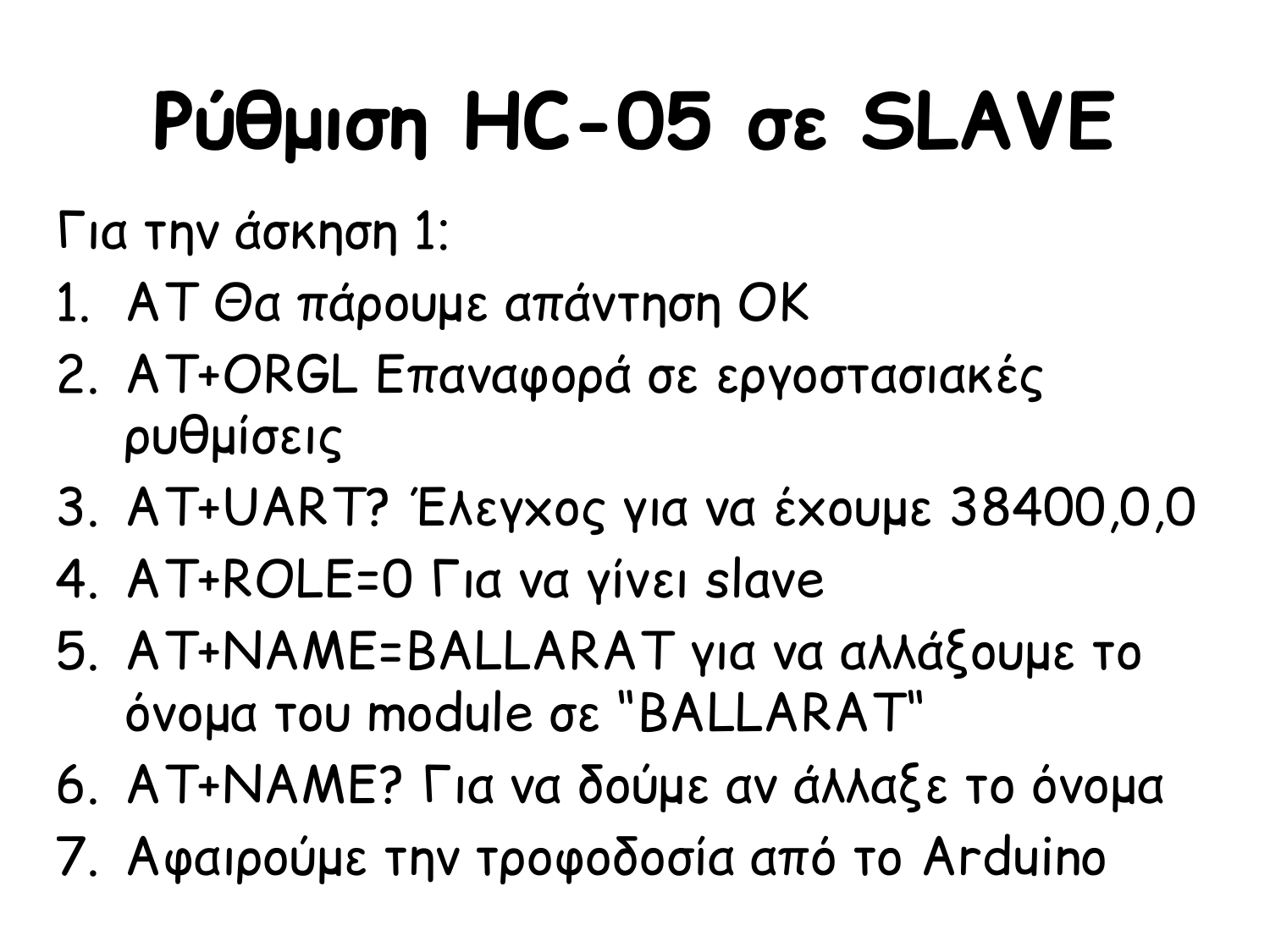

# Ρύθμιση HC-05 σε SLAVE
Για την άσκηση 1:
AT Θα πάρουμε απάντηση ΟΚ
AT+ORGL Επαναφορά σε εργοστασιακές ρυθμίσεις
AT+UART? Έλεγχος για να έχουμε 38400,0,0
AT+ROLE=0 Για να γίνει slave
AT+NAME=BALLARAT για να αλλάξουμε το όνομα του module σε “BALLARAT“
AT+NAME? Για να δούμε αν άλλαξε το όνομα
Αφαιρούμε την τροφοδοσία από το Arduino